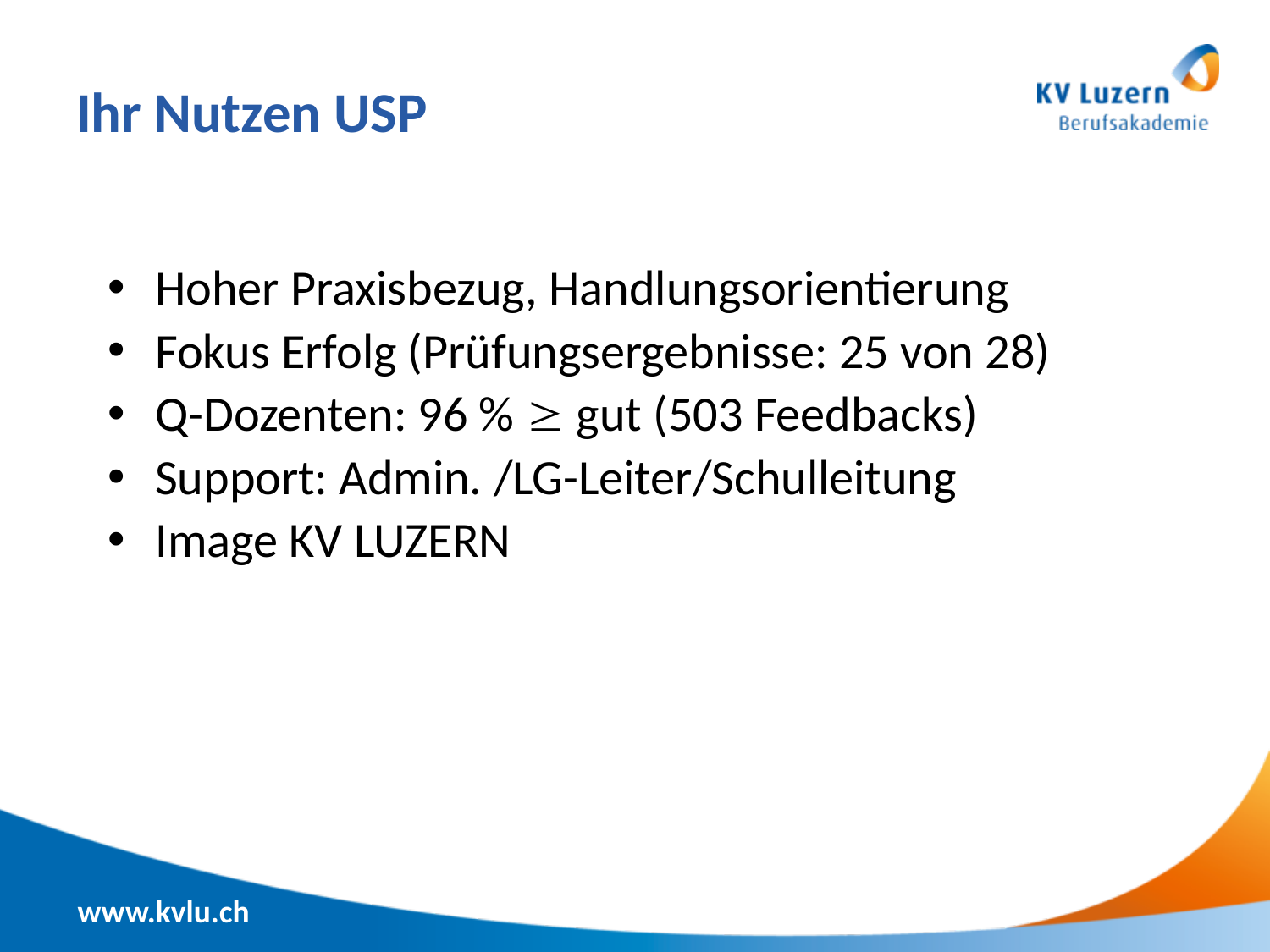

# Ihr Nutzen USP
Hoher Praxisbezug, Handlungsorientierung
Fokus Erfolg (Prüfungsergebnisse: 25 von 28)
Q-Dozenten: 96 % ≥ gut (503 Feedbacks)
Support: Admin. /LG-Leiter/Schulleitung
Image KV LUZERN

www.kvlu.ch